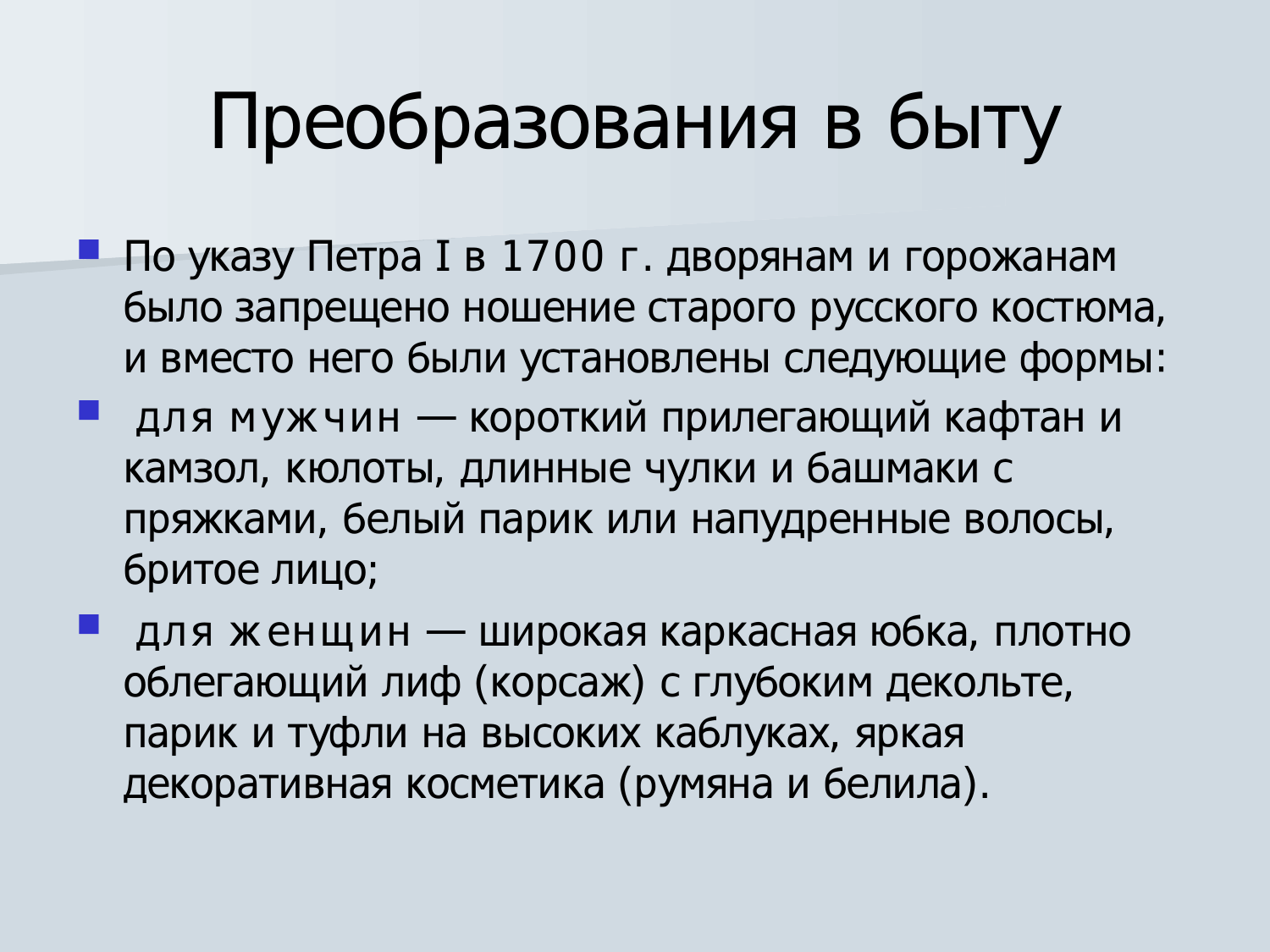

# Преобразования в быту
По указу Петра I в 1700 г. дворянам и горожанам было запрещено ношение старого русского костюма, и вместо него были установлены следующие формы:
 для мужчин — короткий прилегающий кафтан и камзол, кюлоты, длинные чулки и башмаки с пряжками, белый парик или напудренные волосы, бритое лицо;
 для женщин — широкая каркасная юбка, плотно облегающий лиф (корсаж) с глубоким декольте, парик и туфли на высоких каблуках, яркая декоративная косметика (румяна и белила).